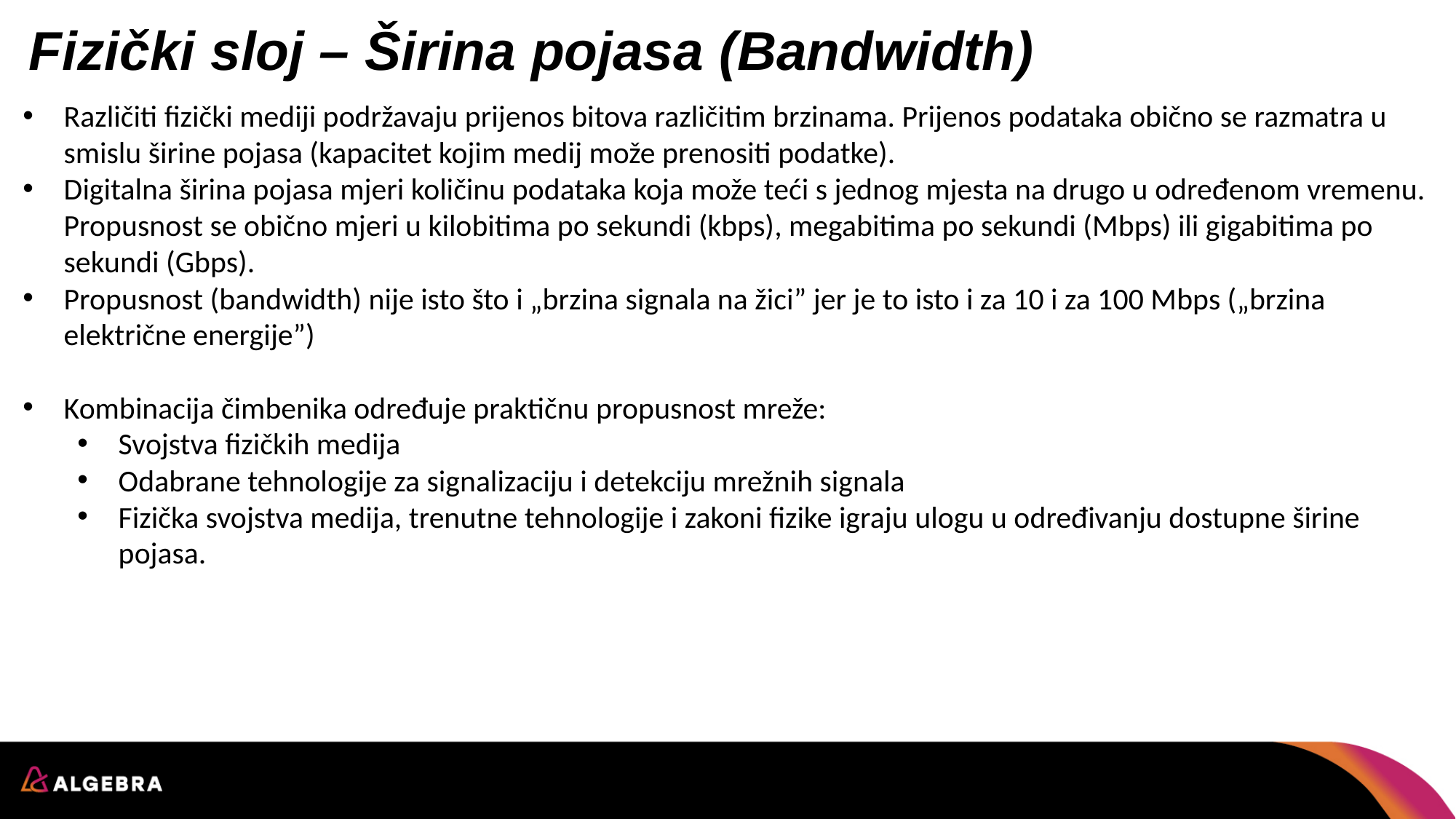

# Fizički sloj – Širina pojasa (Bandwidth)
Različiti fizički mediji podržavaju prijenos bitova različitim brzinama. Prijenos podataka obično se razmatra u smislu širine pojasa (kapacitet kojim medij može prenositi podatke).
Digitalna širina pojasa mjeri količinu podataka koja može teći s jednog mjesta na drugo u određenom vremenu. Propusnost se obično mjeri u kilobitima po sekundi (kbps), megabitima po sekundi (Mbps) ili gigabitima po sekundi (Gbps).
Propusnost (bandwidth) nije isto što i „brzina signala na žici” jer je to isto i za 10 i za 100 Mbps („brzina električne energije”)

Kombinacija čimbenika određuje praktičnu propusnost mreže:
Svojstva fizičkih medija
Odabrane tehnologije za signalizaciju i detekciju mrežnih signala
Fizička svojstva medija, trenutne tehnologije i zakoni fizike igraju ulogu u određivanju dostupne širine pojasa.